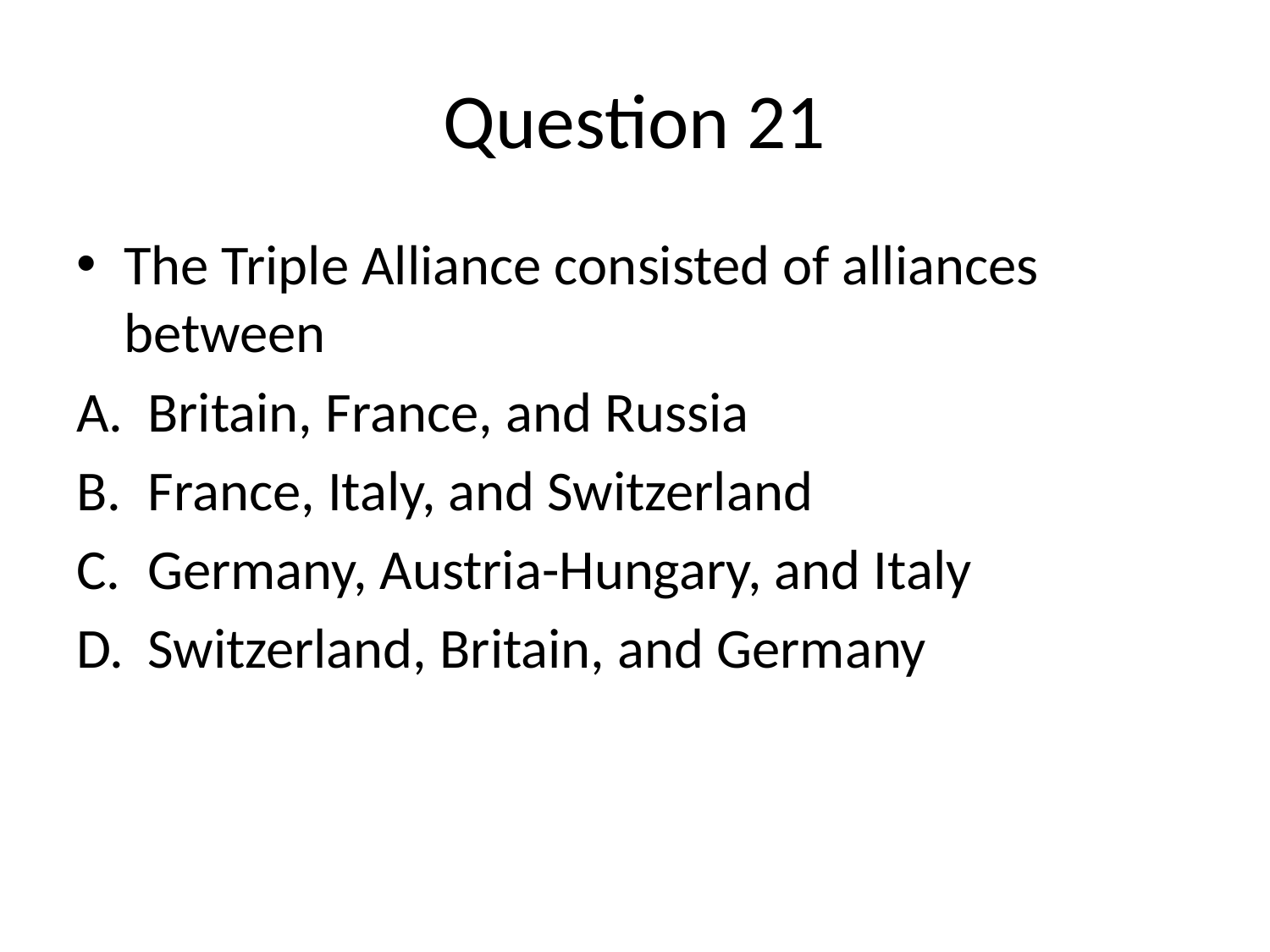

# Question 21
The Triple Alliance consisted of alliances between
Britain, France, and Russia
France, Italy, and Switzerland
Germany, Austria-Hungary, and Italy
Switzerland, Britain, and Germany